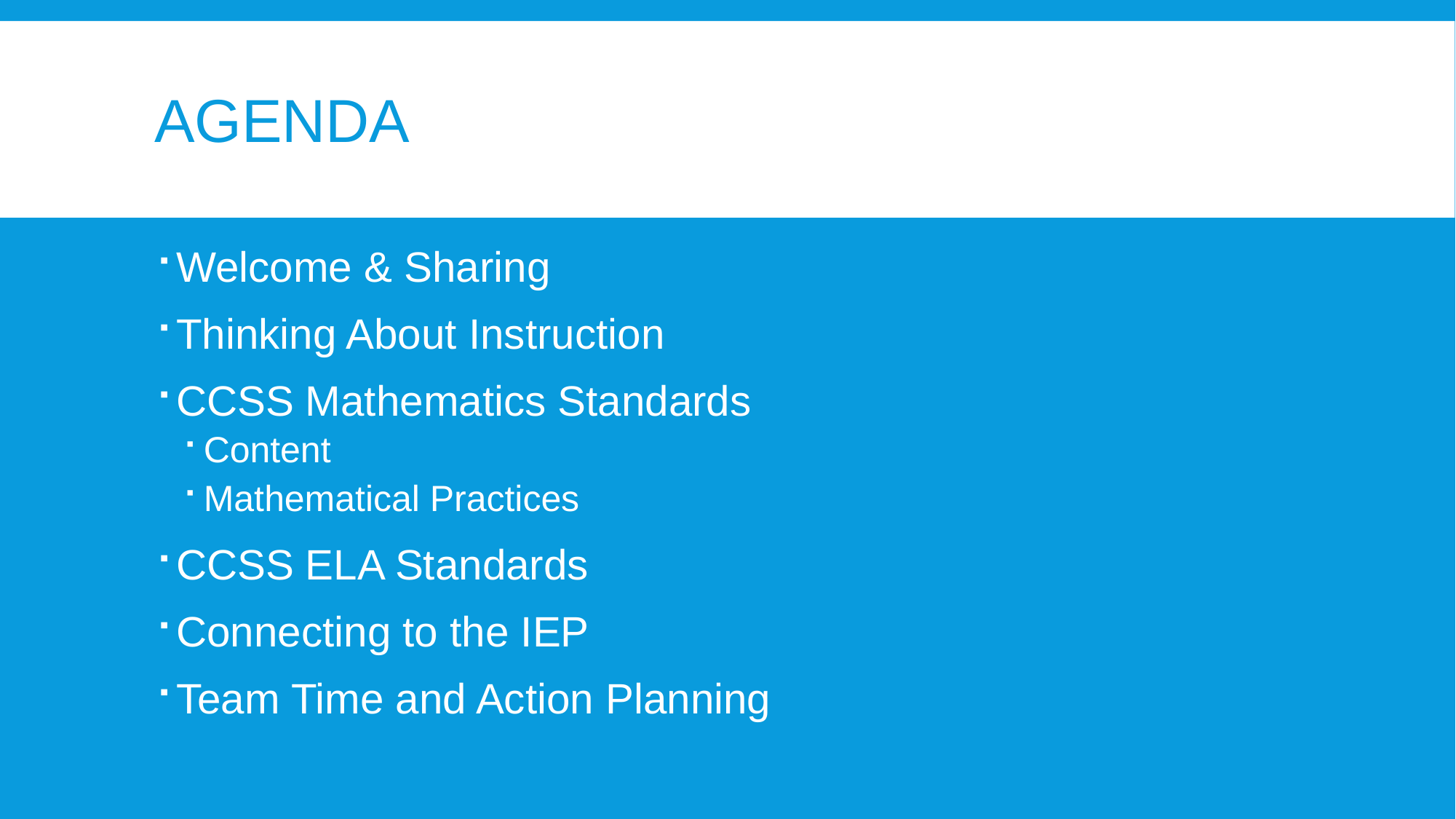

# agenda
Welcome & Sharing
Thinking About Instruction
CCSS Mathematics Standards
Content
Mathematical Practices
CCSS ELA Standards
Connecting to the IEP
Team Time and Action Planning